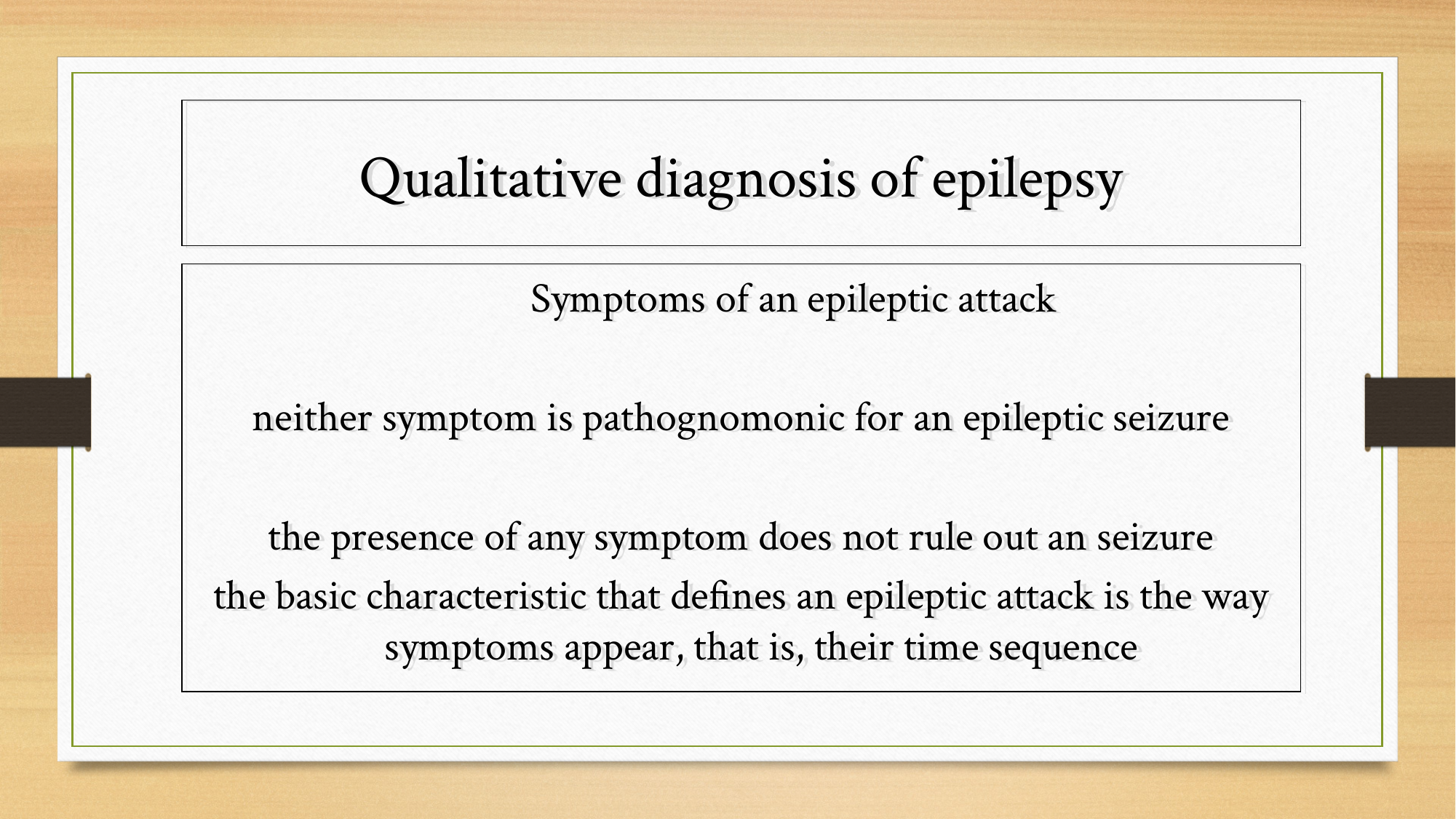

Qualitative diagnosis of epilepsy
            Symptoms of an epileptic attack

neither symptom is pathognomonic for an epileptic seizure

the presence of any symptom does not rule out an seizure
the basic characteristic that defines an epileptic attack is the way symptoms appear, that is, their time sequence